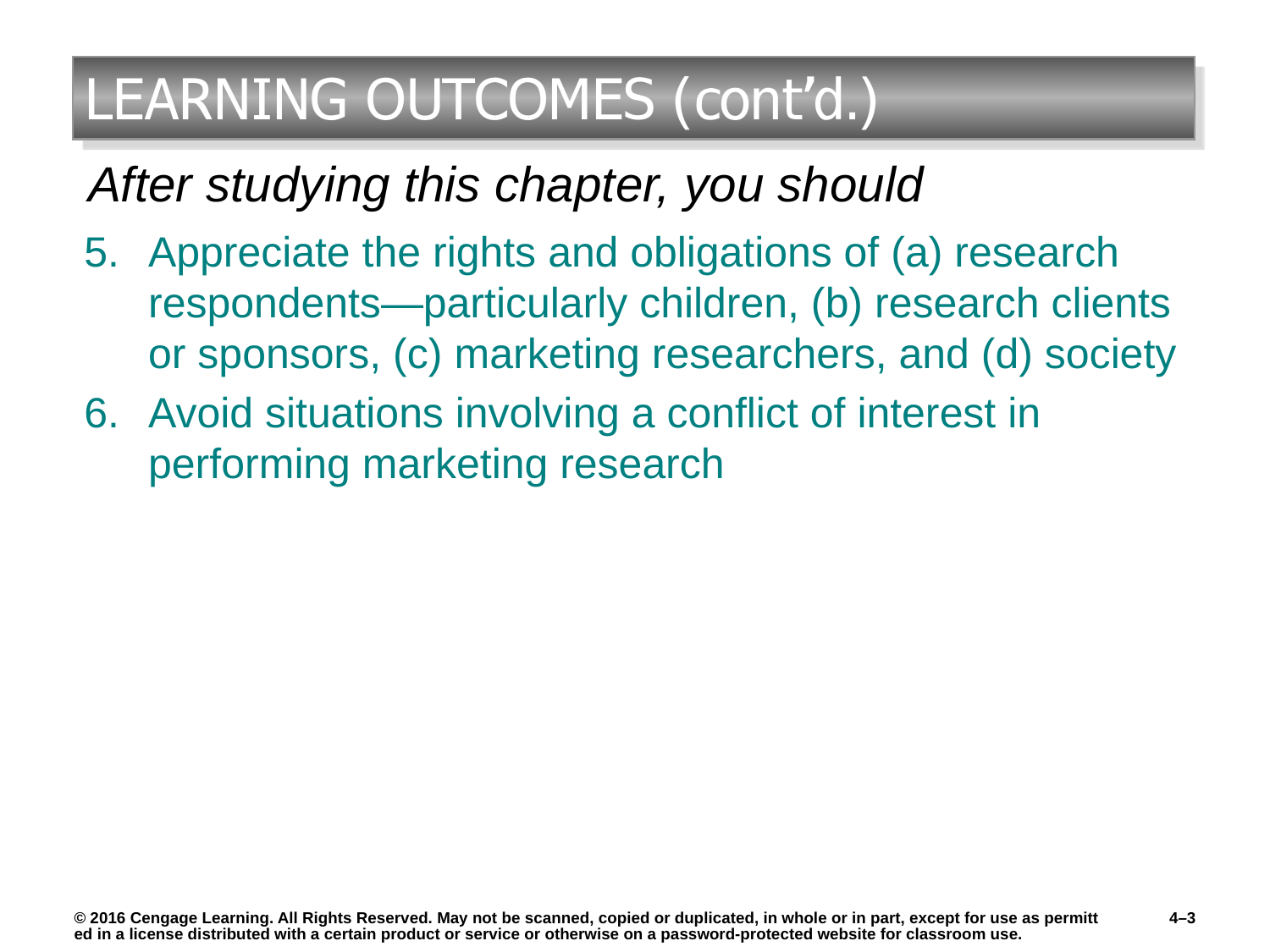

# LEARNING OUTCOMES (cont’d.)
Appreciate the rights and obligations of (a) research respondents—particularly children, (b) research clients or sponsors, (c) marketing researchers, and (d) society
Avoid situations involving a conflict of interest in performing marketing research
4–3
© 2016 Cengage Learning. All Rights Reserved. May not be scanned, copied or duplicated, in whole or in part, except for use as permitted in a license distributed with a certain product or service or otherwise on a password-protected website for classroom use.